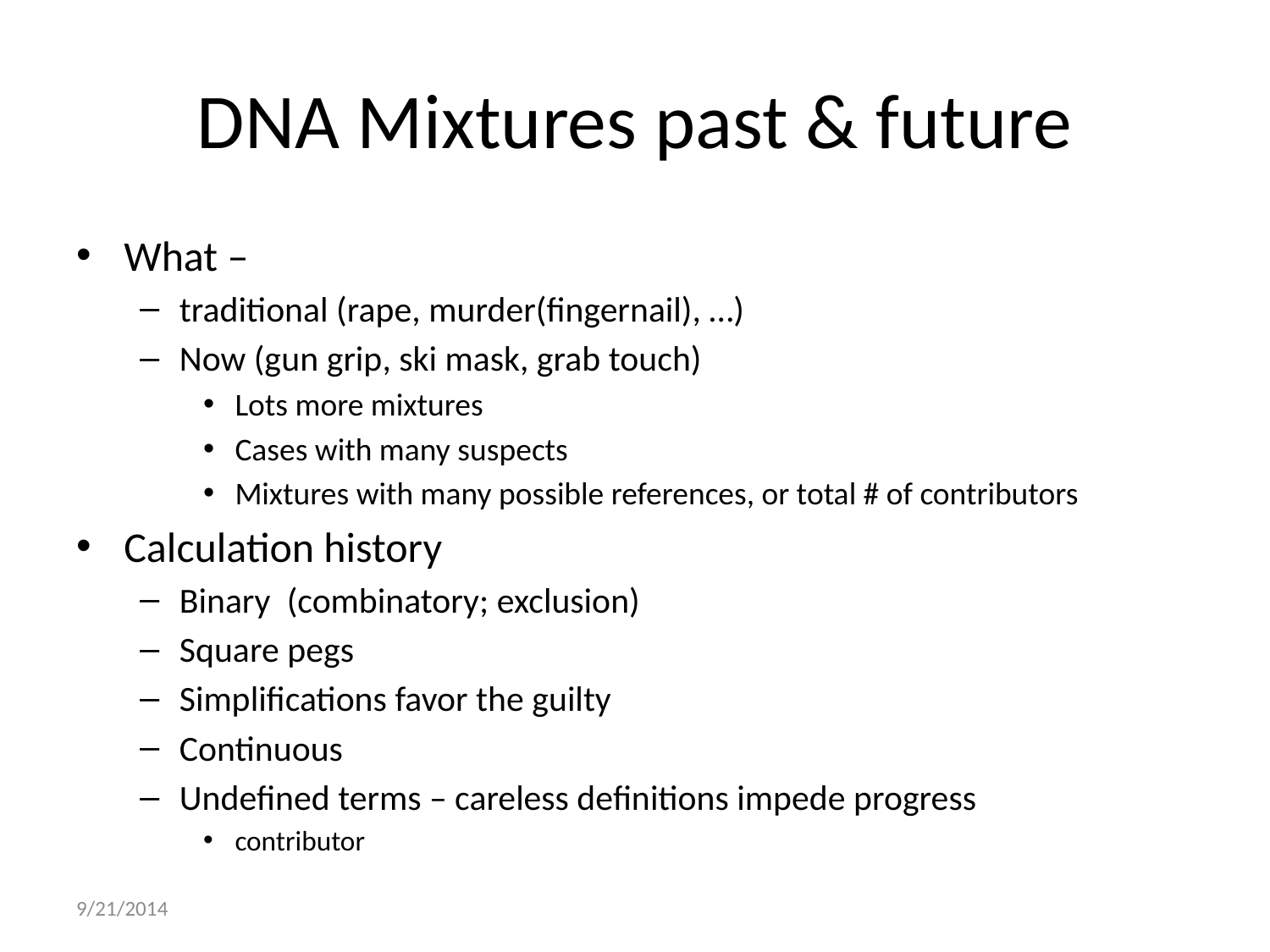

# DNA Mixtures past & future
What –
traditional (rape, murder(fingernail), …)
Now (gun grip, ski mask, grab touch)
Lots more mixtures
Cases with many suspects
Mixtures with many possible references, or total # of contributors
Calculation history
Binary  (combinatory; exclusion)
Square pegs
Simplifications favor the guilty
Continuous
Undefined terms – careless definitions impede progress
contributor
9/21/2014